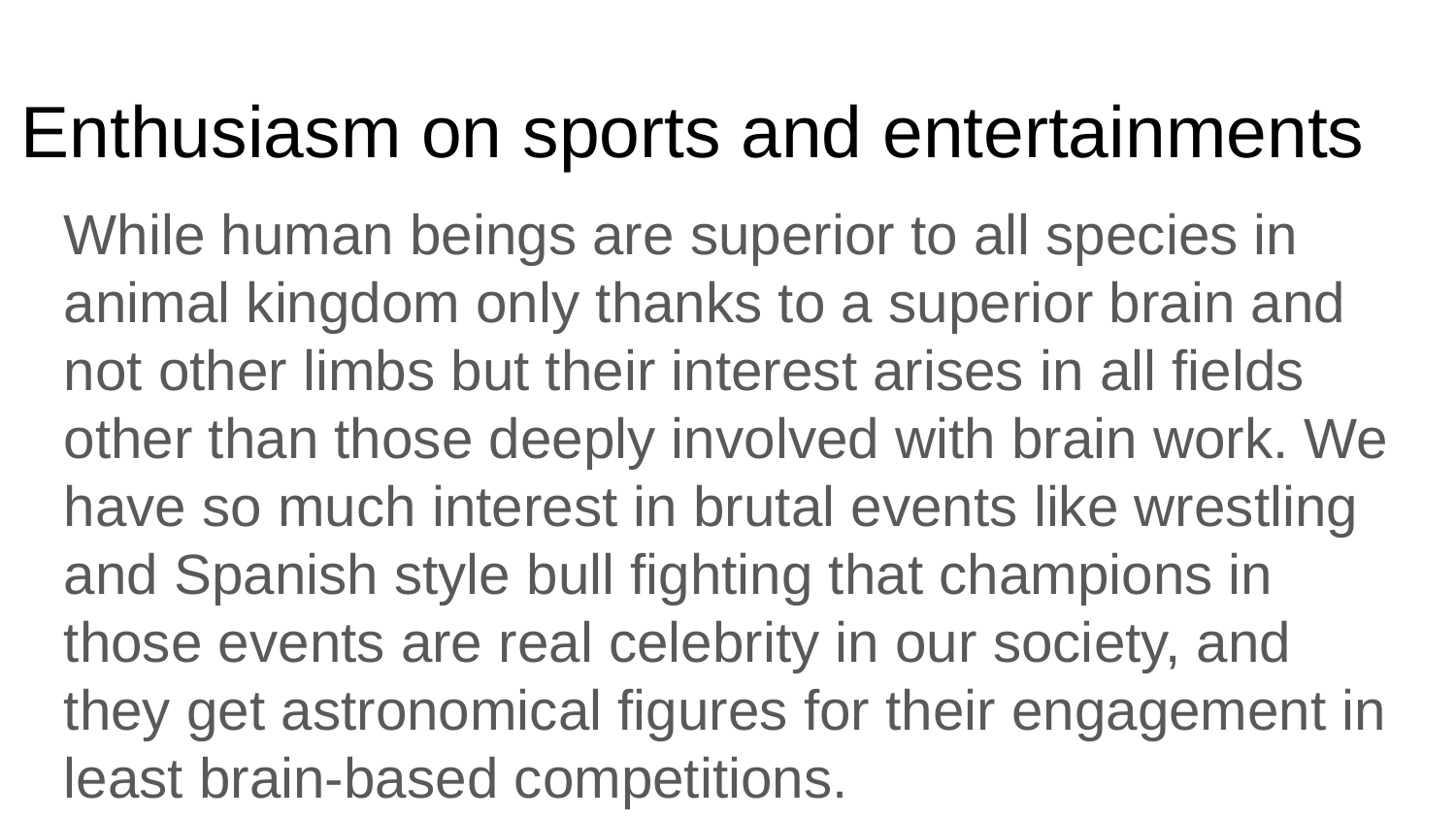

Enthusiasm on sports and entertainments
While human beings are superior to all species in animal kingdom only thanks to a superior brain and not other limbs but their interest arises in all fields other than those deeply involved with brain work. We have so much interest in brutal events like wrestling and Spanish style bull fighting that champions in those events are real celebrity in our society, and they get astronomical figures for their engagement in least brain-based competitions.